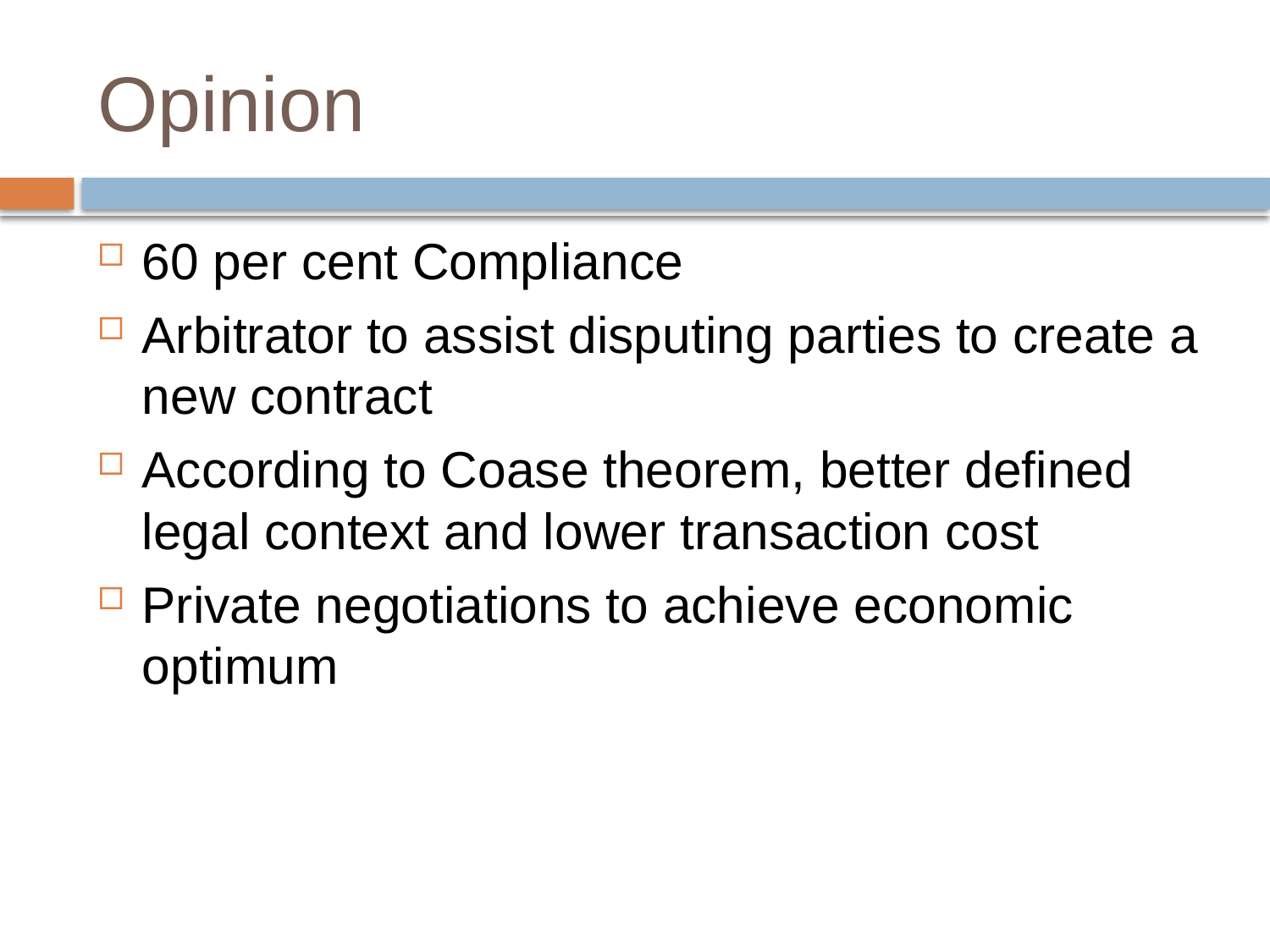

# Opinion
60 per cent Compliance
Arbitrator to assist disputing parties to create a new contract
According to Coase theorem, better defined legal context and lower transaction cost
Private negotiations to achieve economic optimum